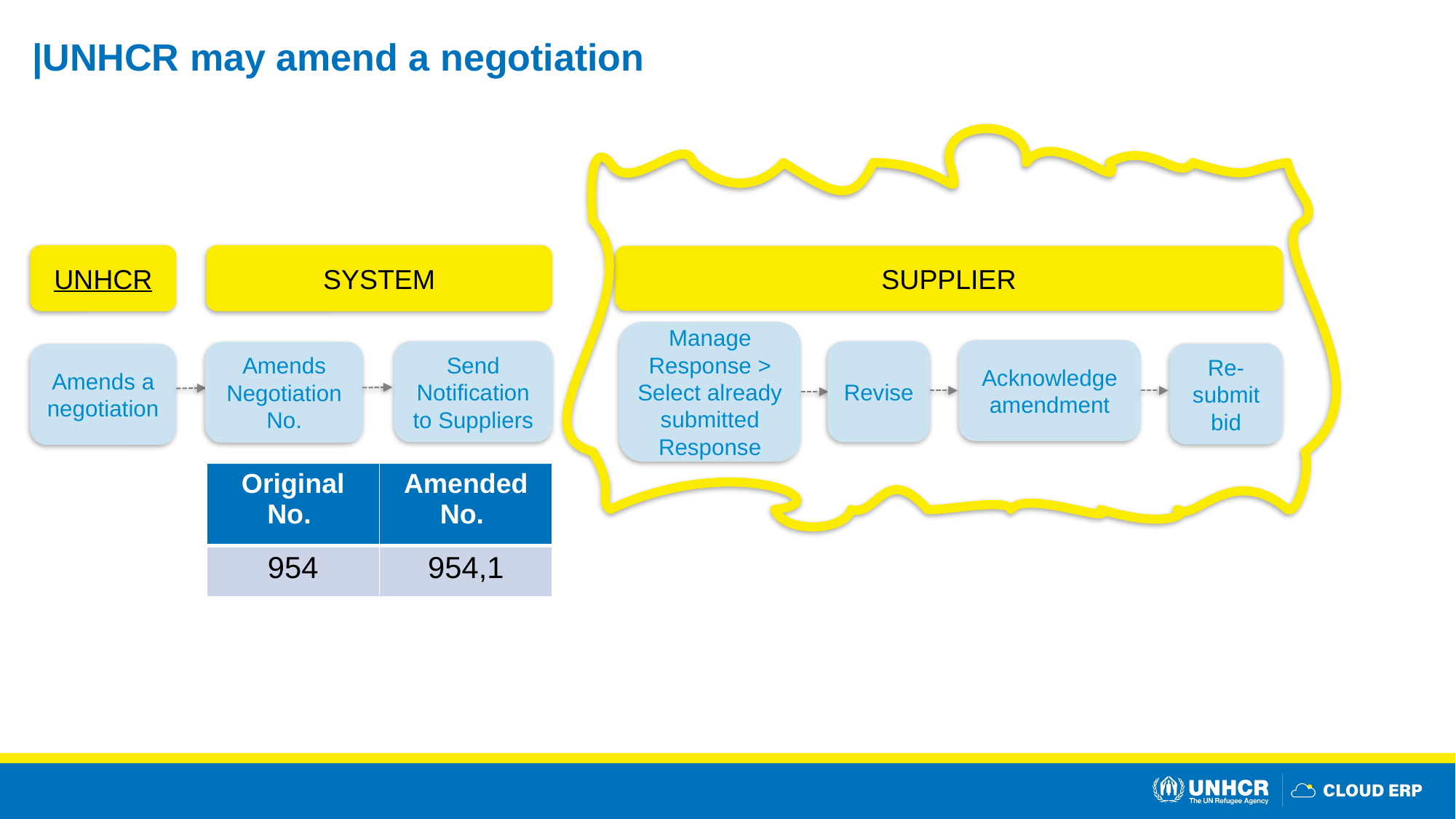

|UNHCR may amend a negotiation

UNHCR
SYSTEM
SUPPLIER
Manage Response > Select already submitted Response
Acknowledge amendment
Send Notification to Suppliers
Revise
Amends Negotiation No.
Re-submit bid
Amends a negotiation
| Original No. | Amended No. |
| --- | --- |
| 954 | 954,1 |